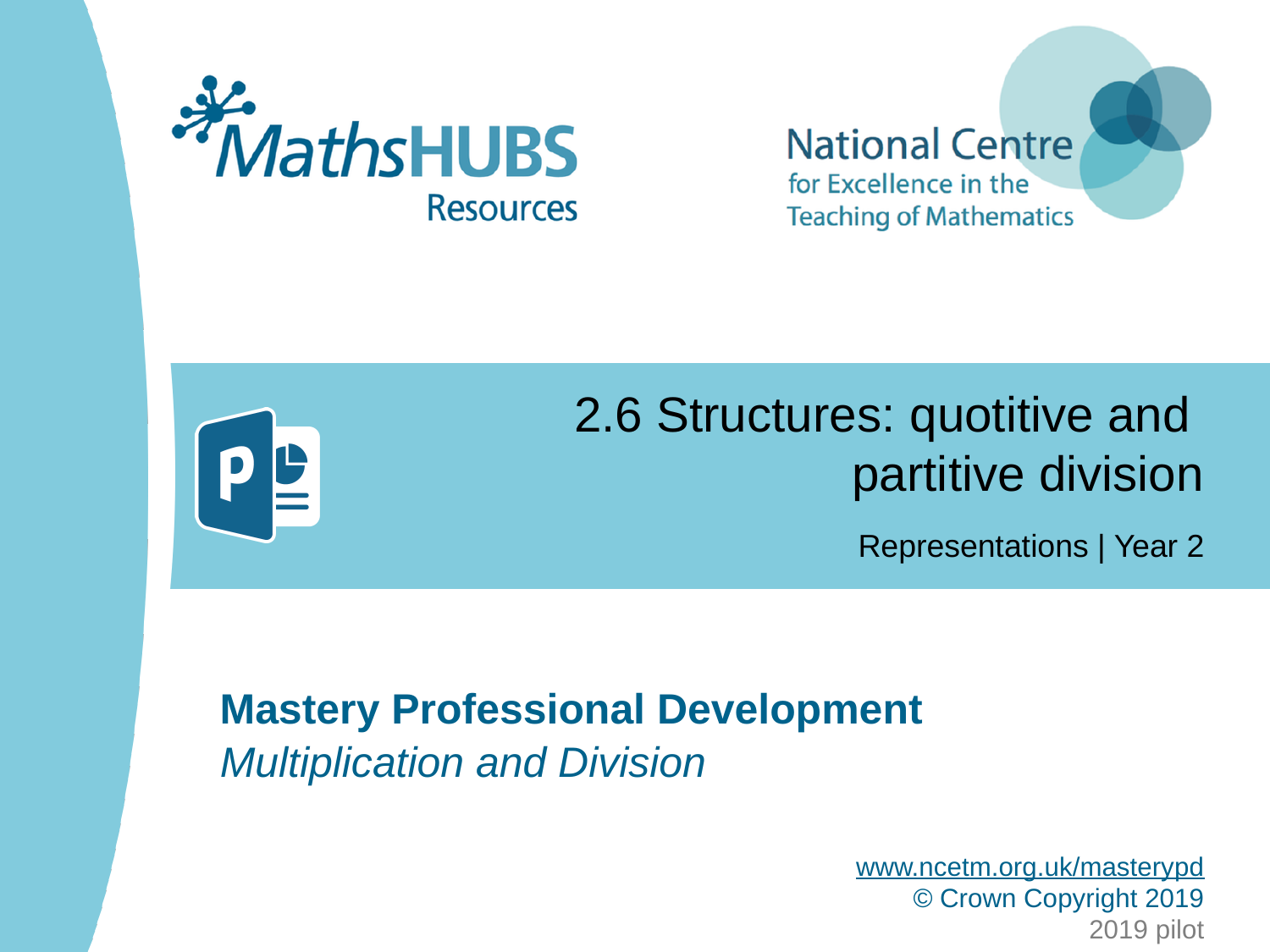

# 2.6 Structures: quotitive and partitive division
Representations | Year 2
Multiplication and Division